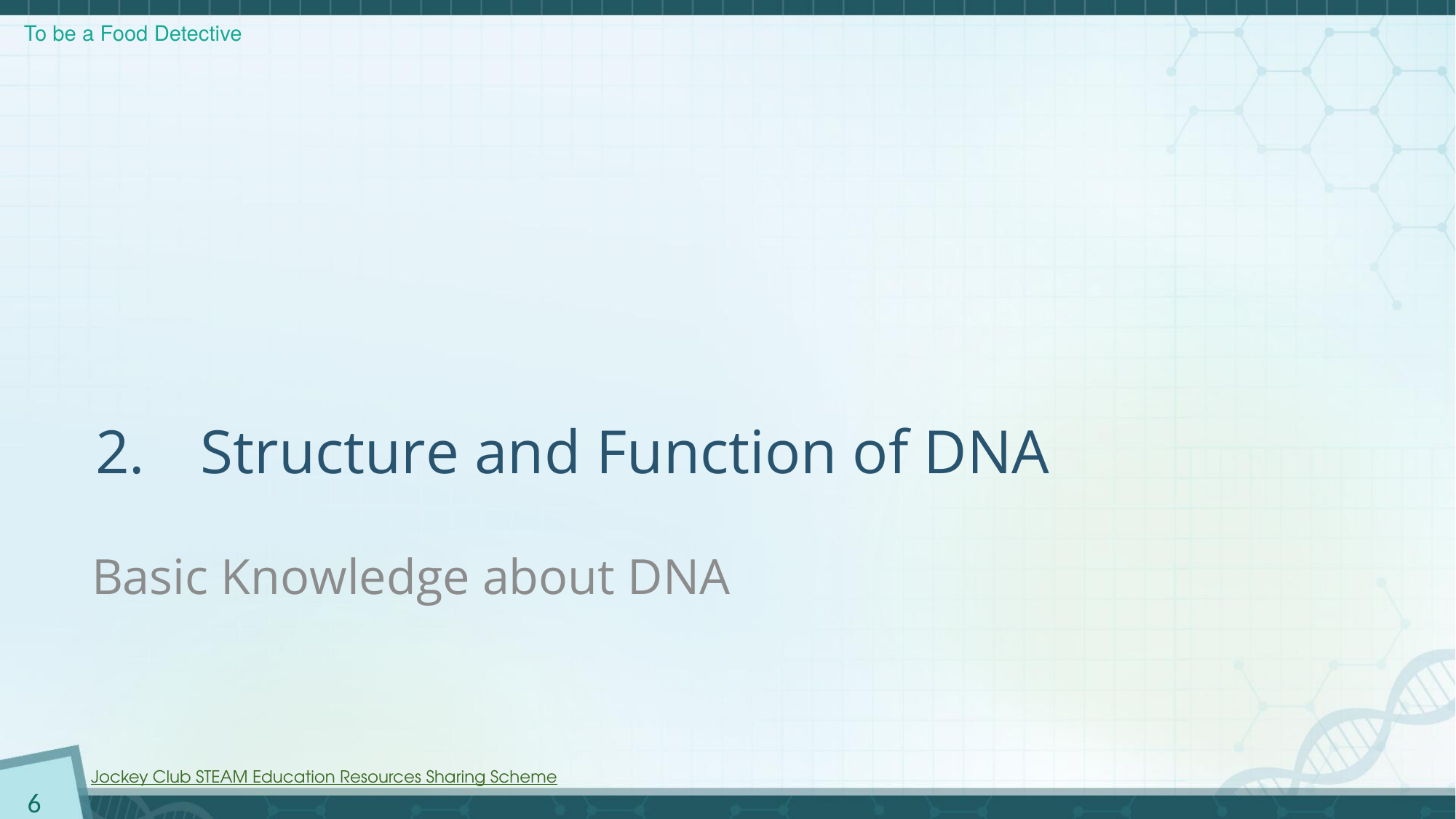

Structure and Function of DNA
Basic Knowledge about DNA

6